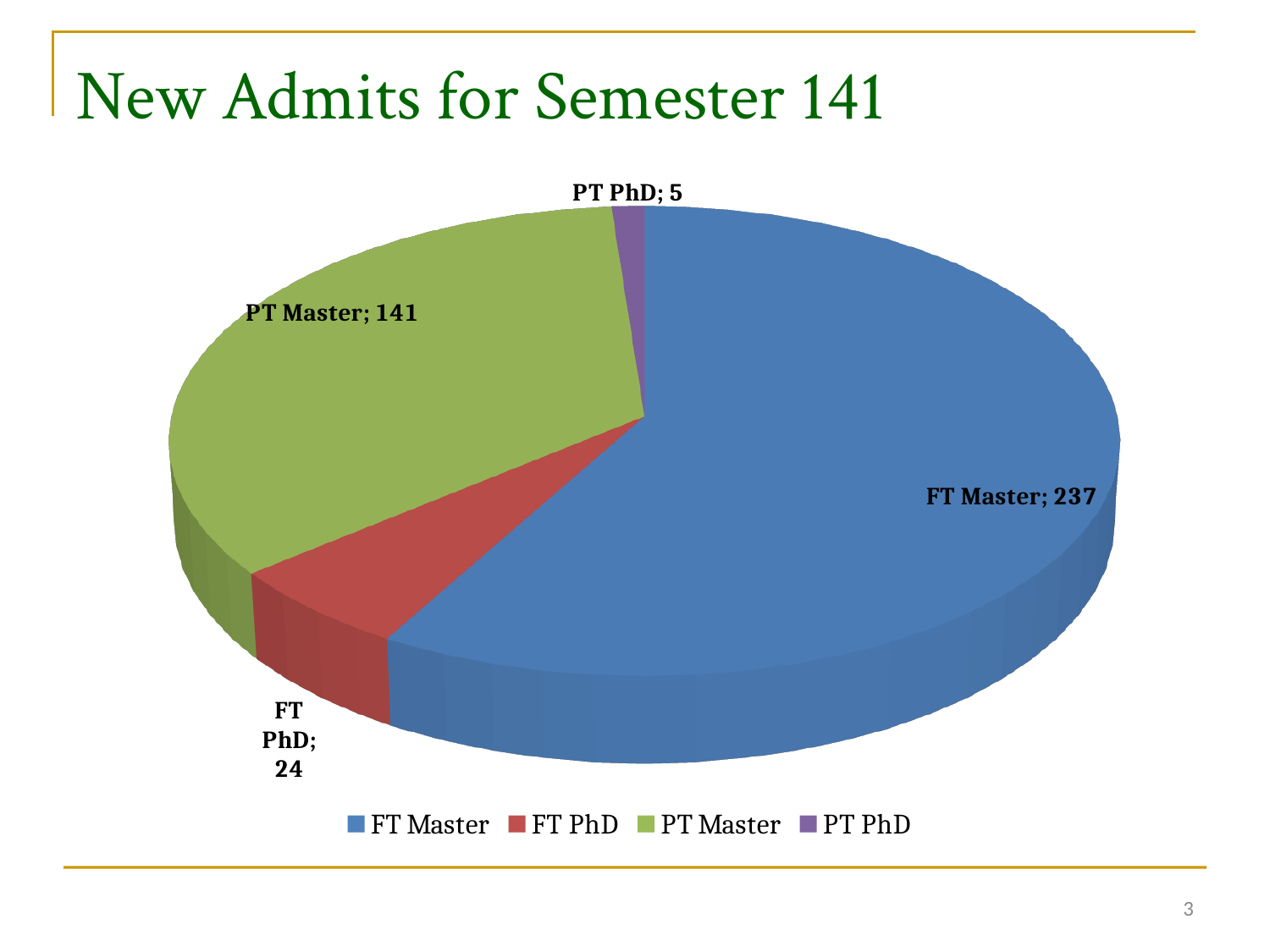

New Admits for Semester 141

[unsupported chart]

[unsupported chart]

3